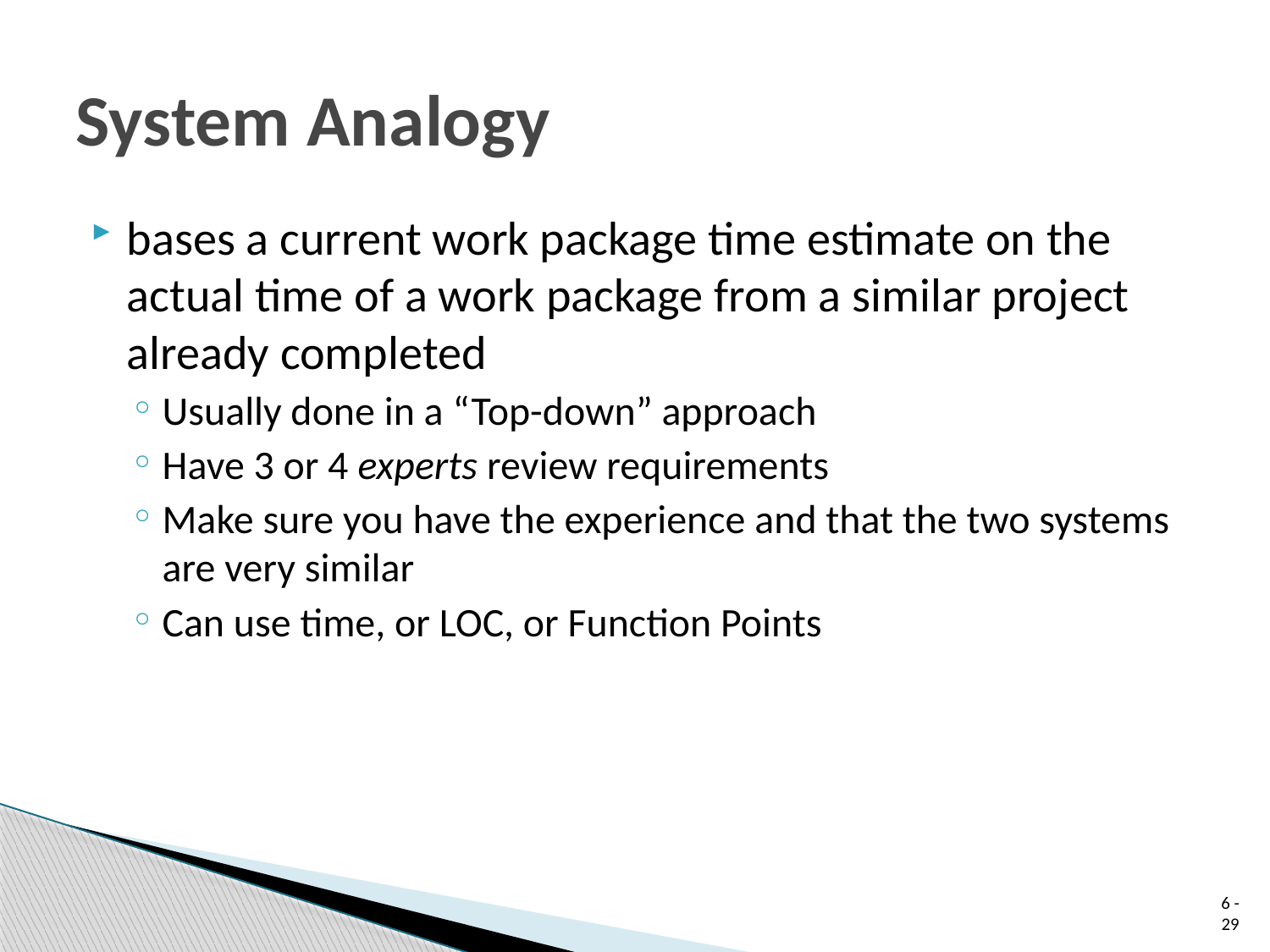

# System Analogy
bases a current work package time estimate on the actual time of a work package from a similar project already completed
Usually done in a “Top-down” approach
Have 3 or 4 experts review requirements
Make sure you have the experience and that the two systems are very similar
Can use time, or LOC, or Function Points

 6 - 29